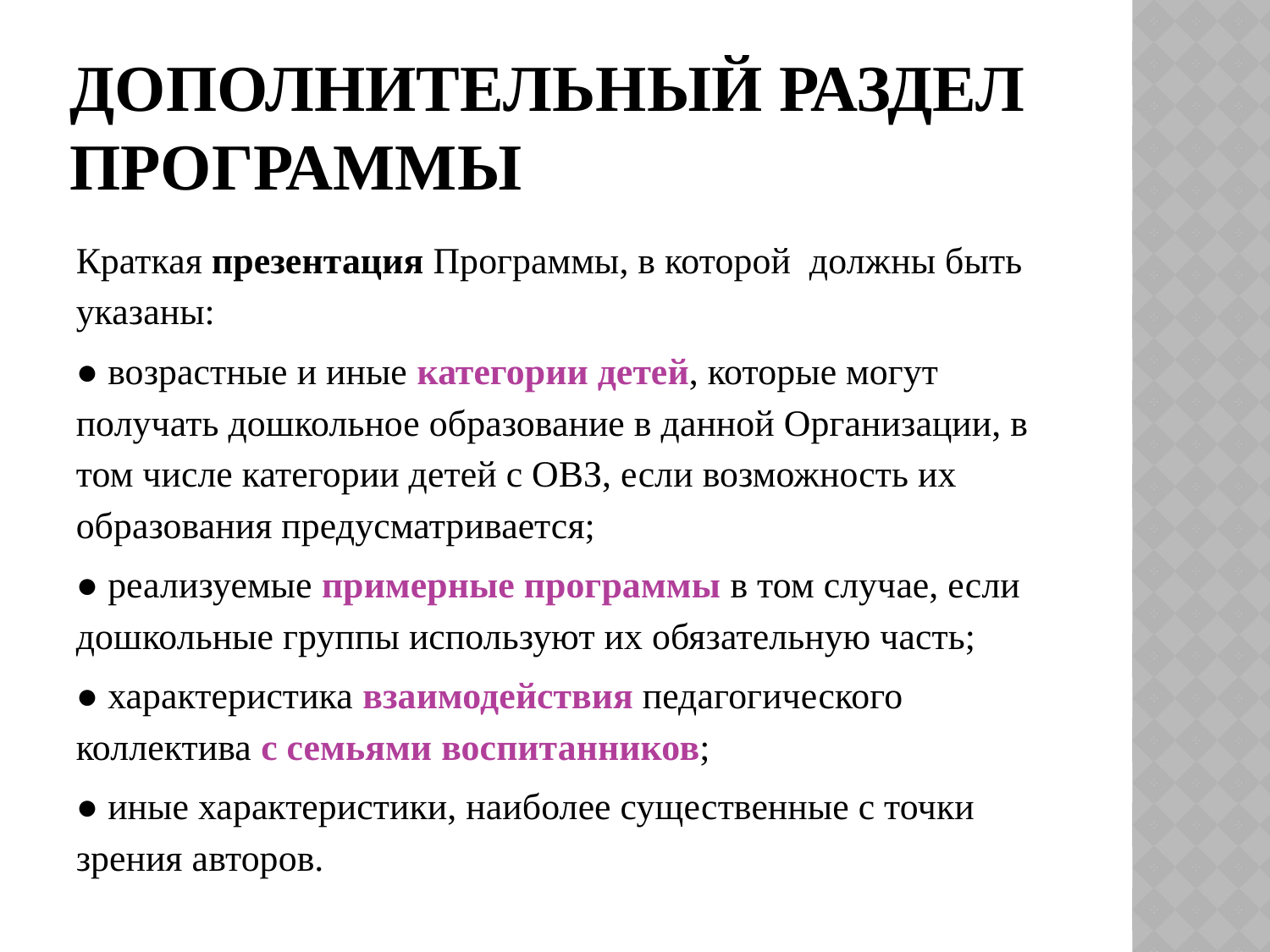

# Дополнительный раздел  Программы
Краткая презентация Программы, в которой  должны быть указаны:
● возрастные и иные категории детей, которые могут получать дошкольное образование в данной Организации, в том числе категории детей с ОВЗ, если возможность их образования предусматривается;
● реализуемые примерные программы в том случае, если дошкольные группы используют их обязательную часть;
● характеристика взаимодействия педагогического коллектива с семьями воспитанников;
● иные характеристики, наиболее существенные с точки зрения авторов.